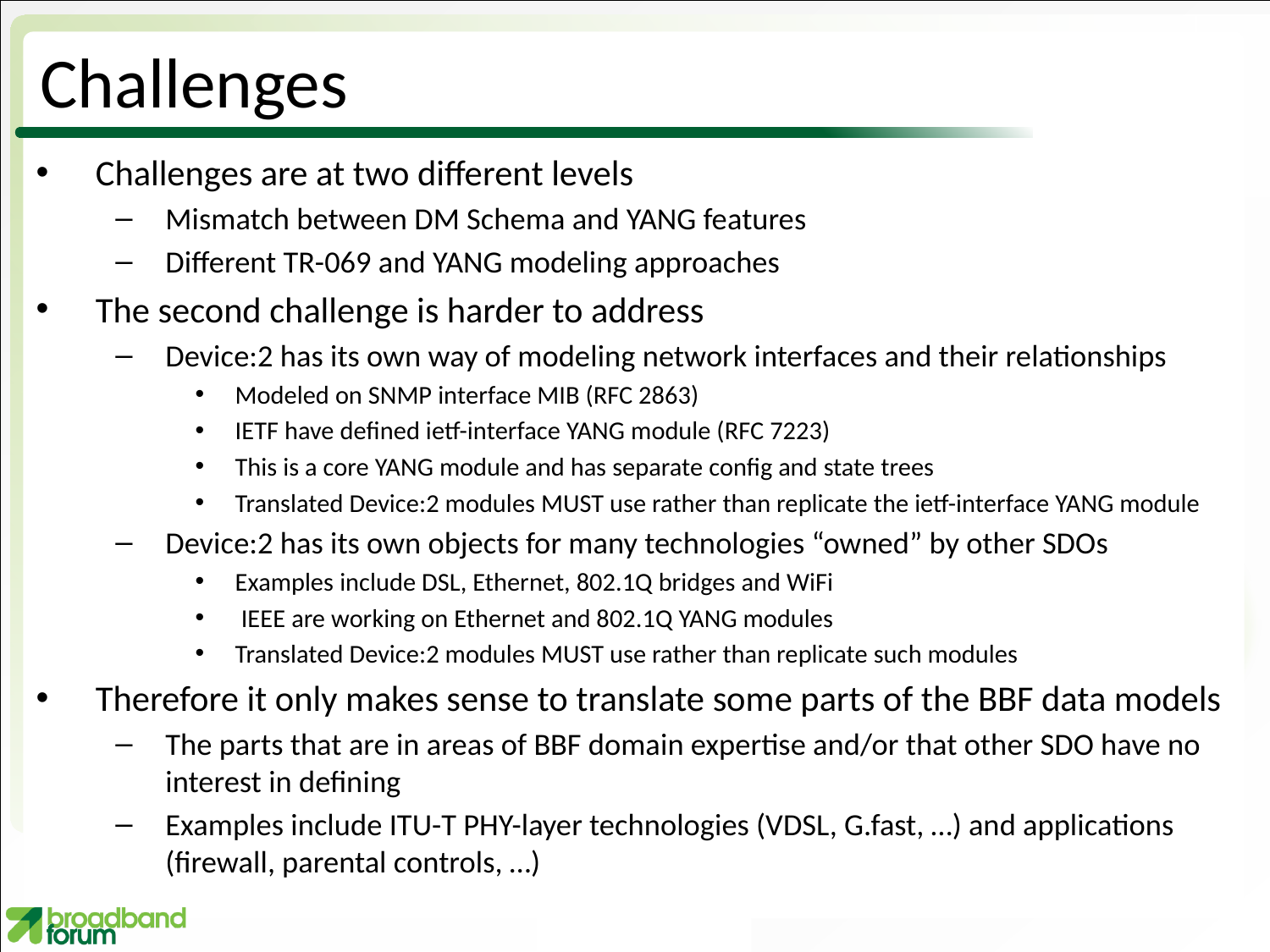

# Challenges
Challenges are at two different levels
Mismatch between DM Schema and YANG features
Different TR-069 and YANG modeling approaches
The second challenge is harder to address
Device:2 has its own way of modeling network interfaces and their relationships
Modeled on SNMP interface MIB (RFC 2863)
IETF have defined ietf-interface YANG module (RFC 7223)
This is a core YANG module and has separate config and state trees
Translated Device:2 modules MUST use rather than replicate the ietf-interface YANG module
Device:2 has its own objects for many technologies “owned” by other SDOs
Examples include DSL, Ethernet, 802.1Q bridges and WiFi
 IEEE are working on Ethernet and 802.1Q YANG modules
Translated Device:2 modules MUST use rather than replicate such modules
Therefore it only makes sense to translate some parts of the BBF data models
The parts that are in areas of BBF domain expertise and/or that other SDO have no interest in defining
Examples include ITU-T PHY-layer technologies (VDSL, G.fast, …) and applications (firewall, parental controls, …)